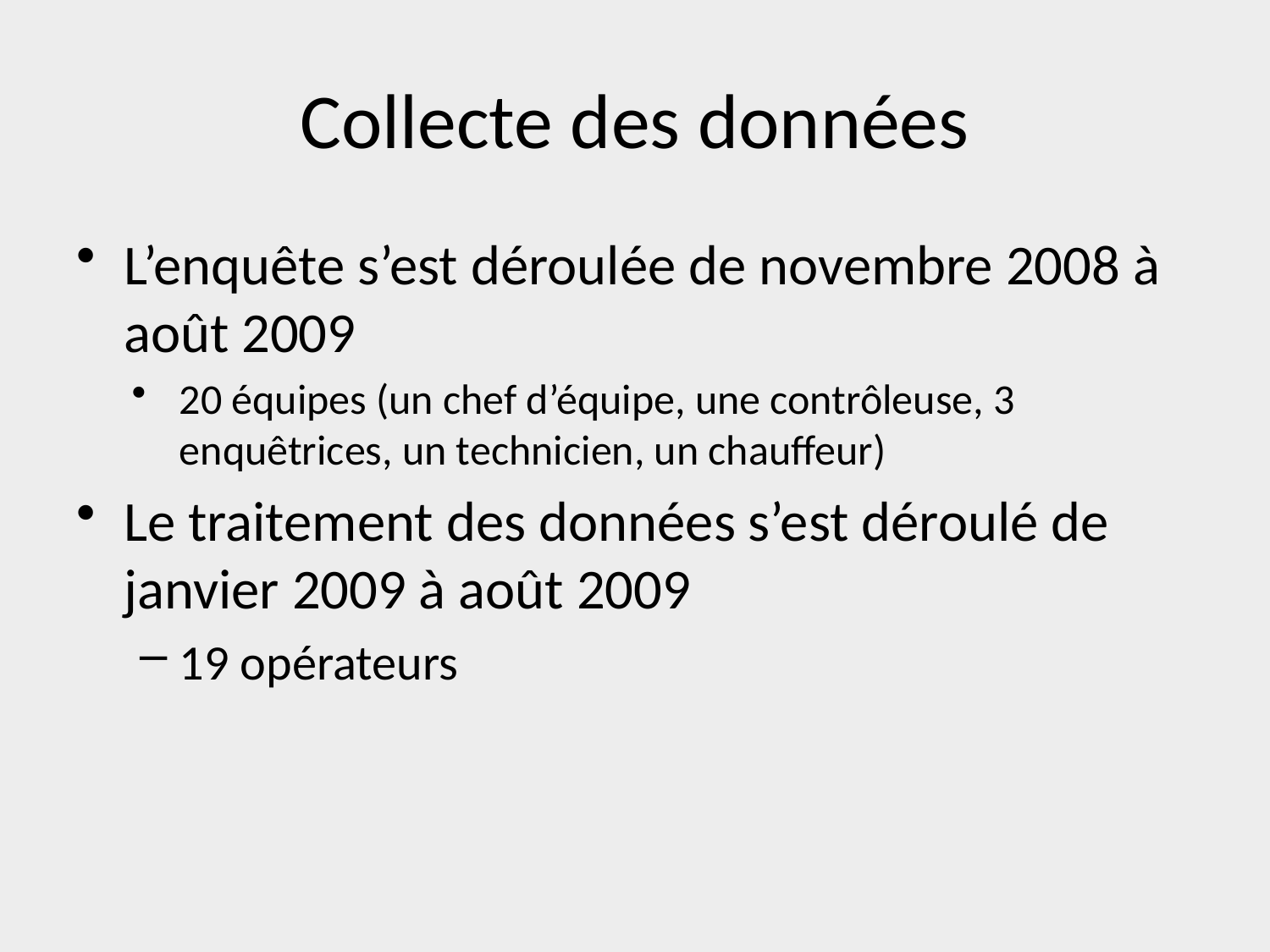

# Collecte des données
L’enquête s’est déroulée de novembre 2008 à août 2009
20 équipes (un chef d’équipe, une contrôleuse, 3 enquêtrices, un technicien, un chauffeur)
Le traitement des données s’est déroulé de janvier 2009 à août 2009
19 opérateurs